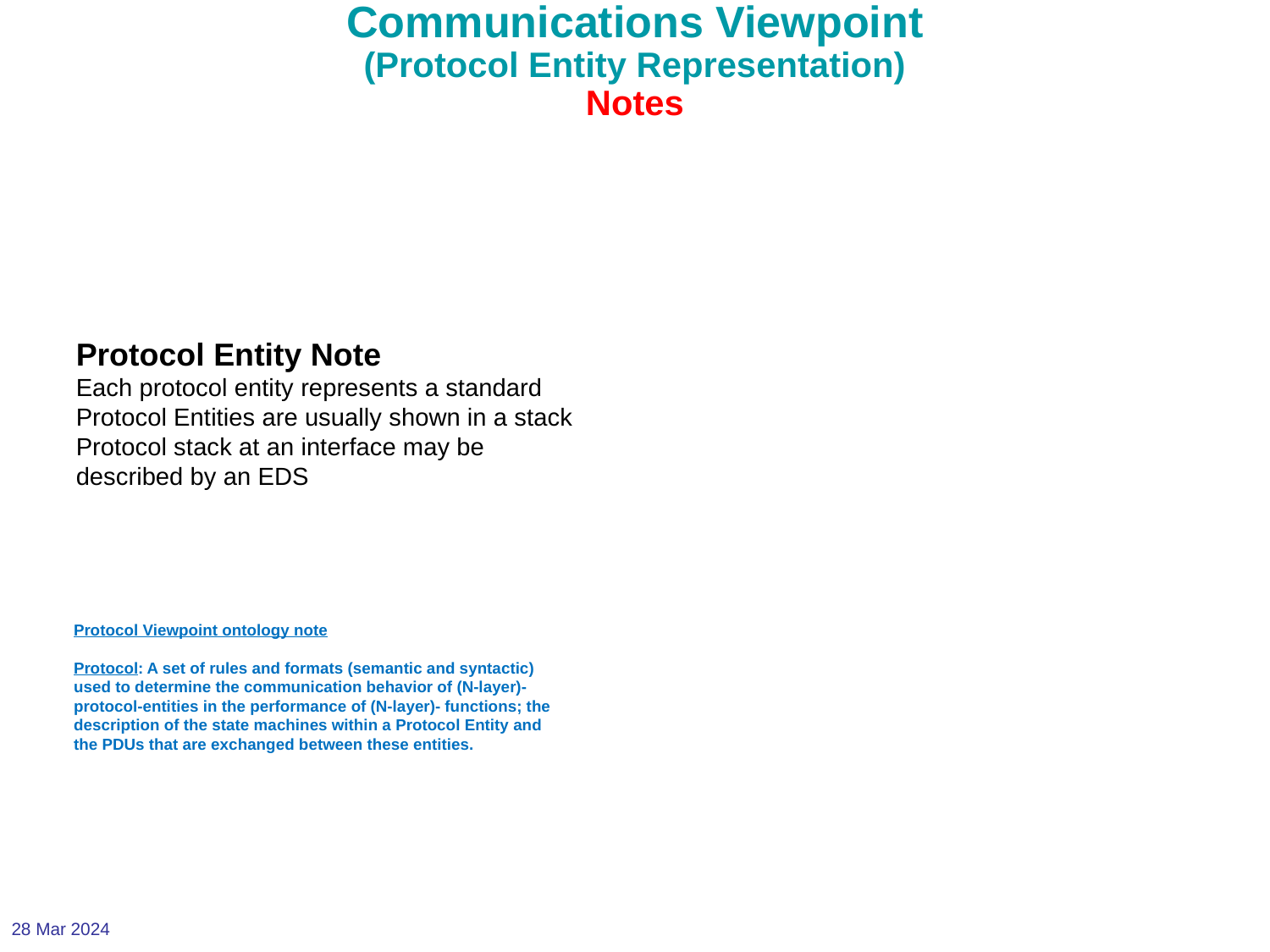

Communications Viewpoint
(Protocol Entity Representation)
Notes
Protocol Entity Note
Each protocol entity represents a standard
Protocol Entities are usually shown in a stack
Protocol stack at an interface may be described by an EDS
Protocol Viewpoint ontology note

Protocol: A set of rules and formats (semantic and syntactic) used to determine the communication behavior of (N-layer)-protocol-entities in the performance of (N-layer)- functions; the description of the state machines within a Protocol Entity and the PDUs that are exchanged between these entities.
28 Mar 2024